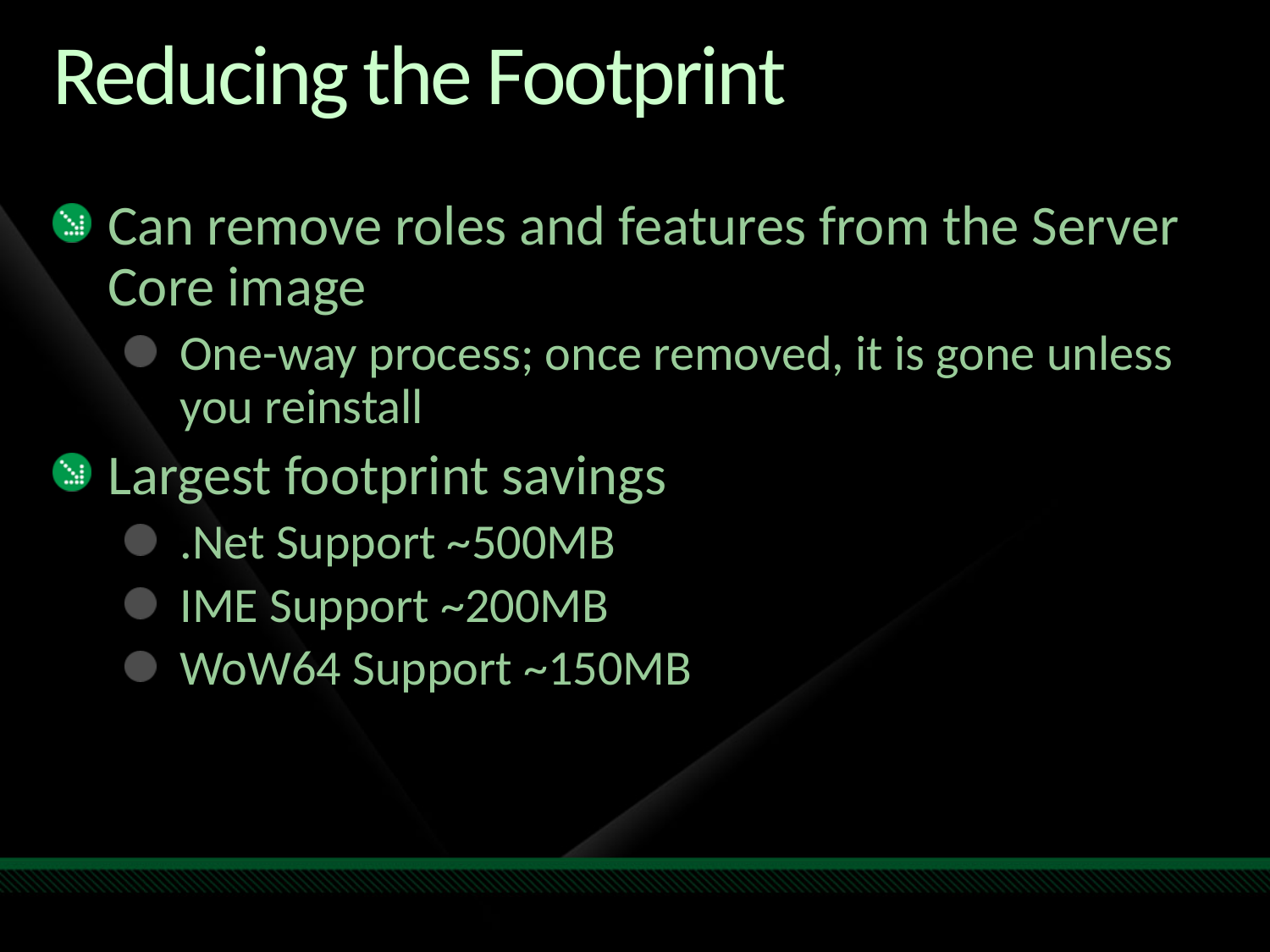

# Reducing the Footprint
Can remove roles and features from the Server Core image
One-way process; once removed, it is gone unless you reinstall
Largest footprint savings
.Net Support ~500MB
IME Support ~200MB
WoW64 Support ~150MB